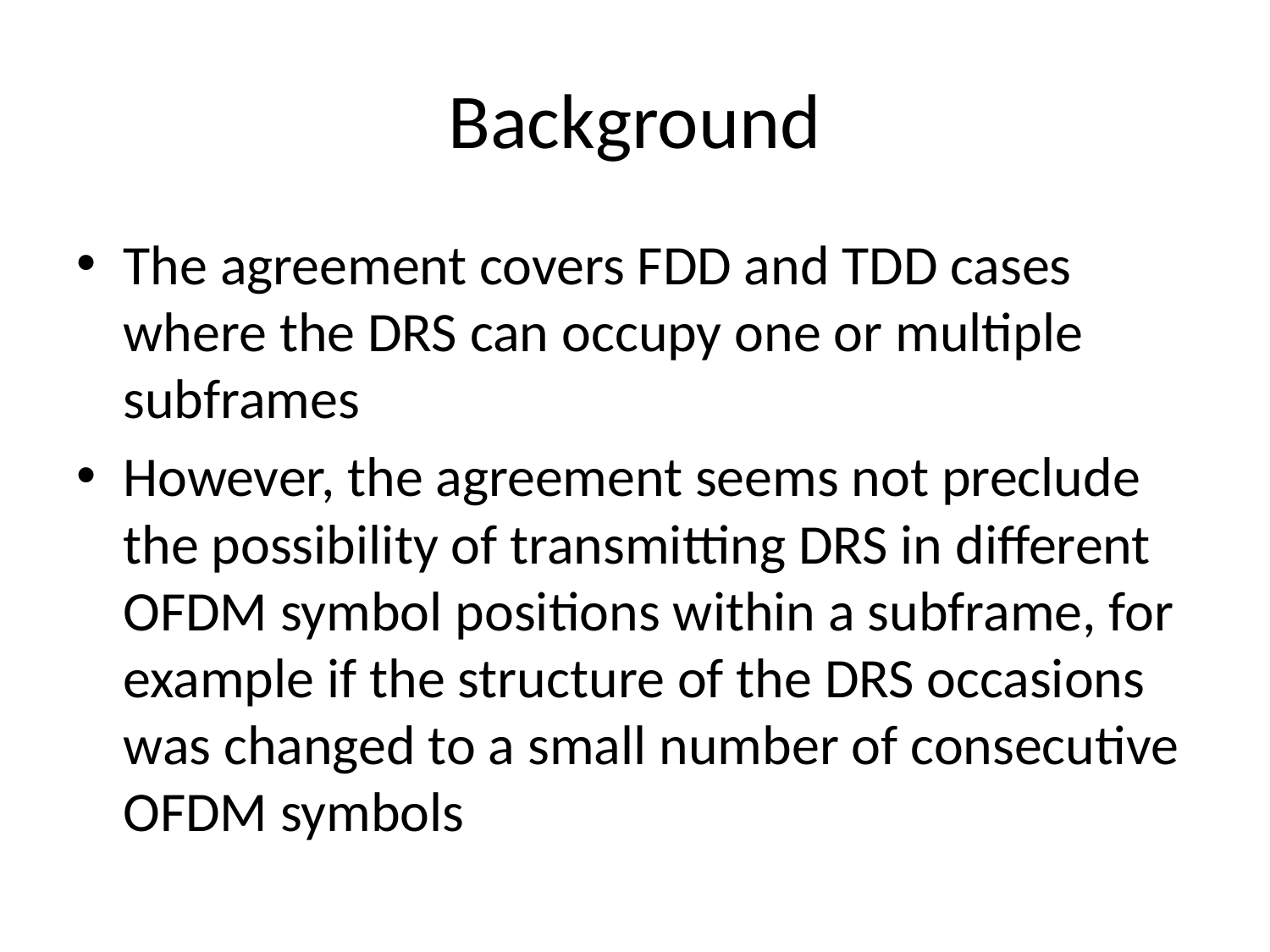

# Background
The agreement covers FDD and TDD cases where the DRS can occupy one or multiple subframes
However, the agreement seems not preclude the possibility of transmitting DRS in different OFDM symbol positions within a subframe, for example if the structure of the DRS occasions was changed to a small number of consecutive OFDM symbols